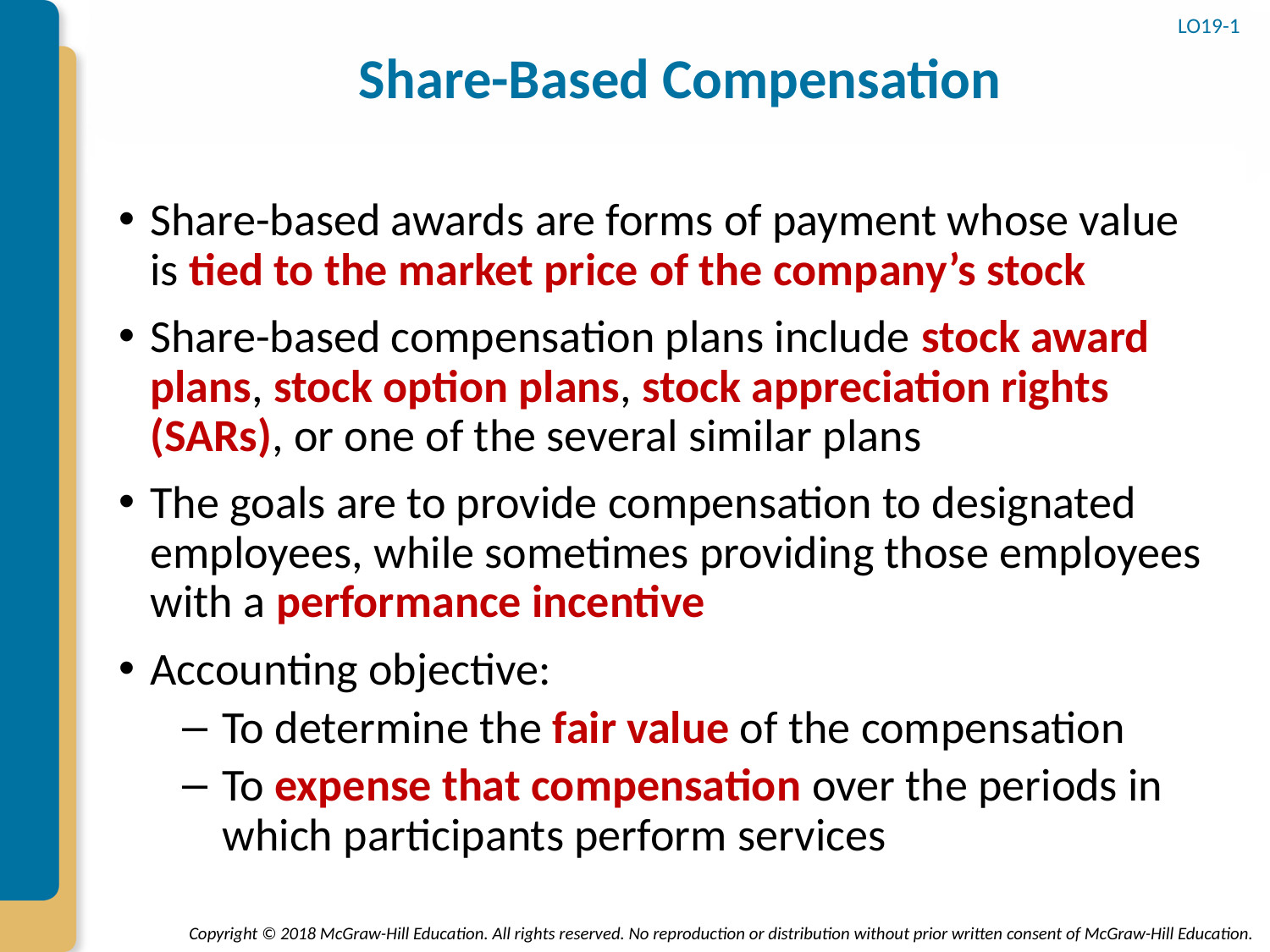

# Share-Based Compensation
LO19-1

Share-based awards are forms of payment whose value is tied to the market price of the company’s stock
Share-based compensation plans include stock award plans, stock option plans, stock appreciation rights (SARs), or one of the several similar plans
The goals are to provide compensation to designated employees, while sometimes providing those employees with a performance incentive
Accounting objective:
To determine the fair value of the compensation
To expense that compensation over the periods in which participants perform services